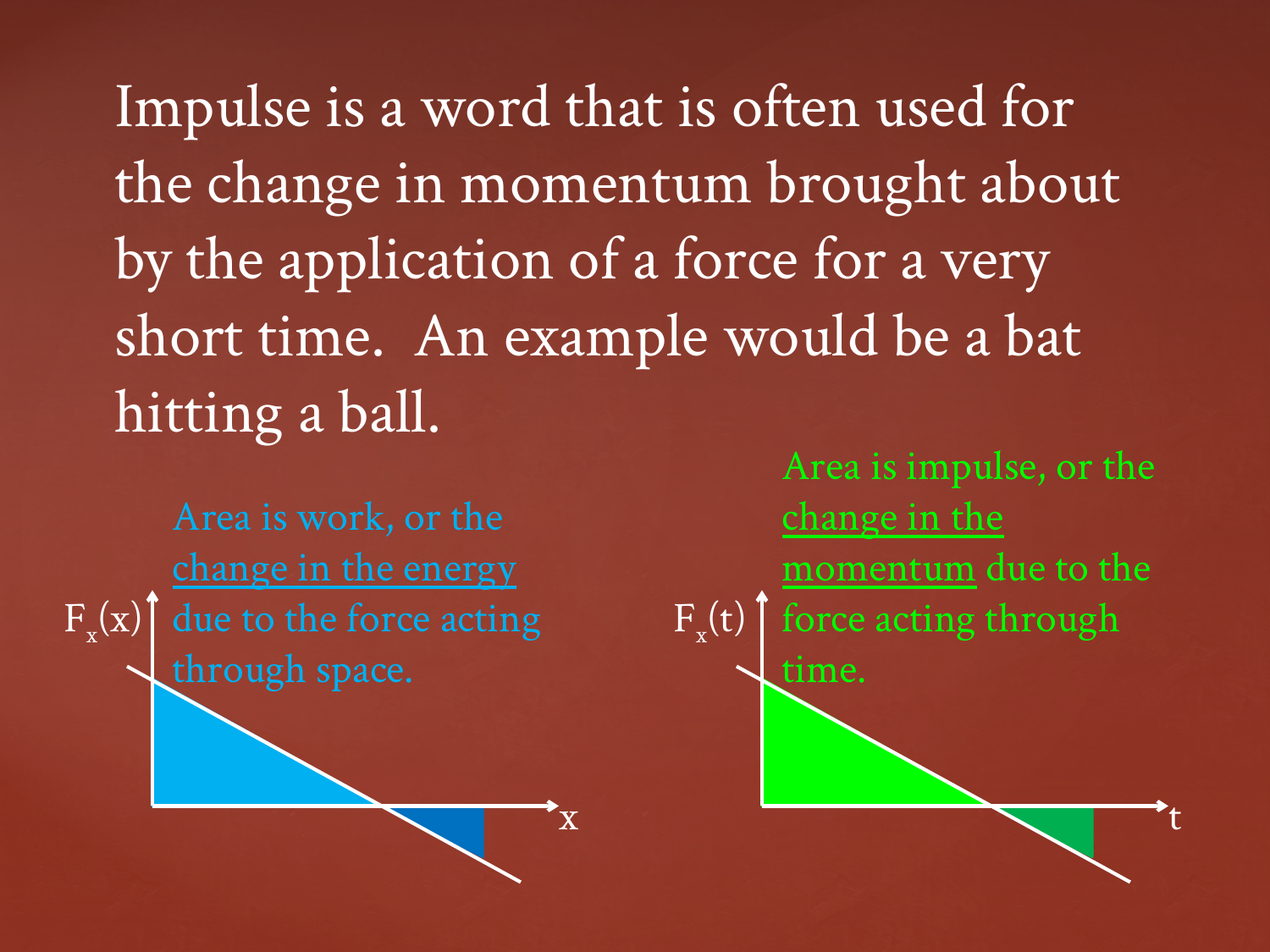

# Impulse is a word that is often used for the change in momentum brought about by the application of a force for a very short time.  An example would be a bat hitting a ball.
Area is work, or the change in the energy due to the force acting through space.
Fx(x)

x

Area is impulse, or the change in the momentum due to the force acting through time.
Fx(t)

t